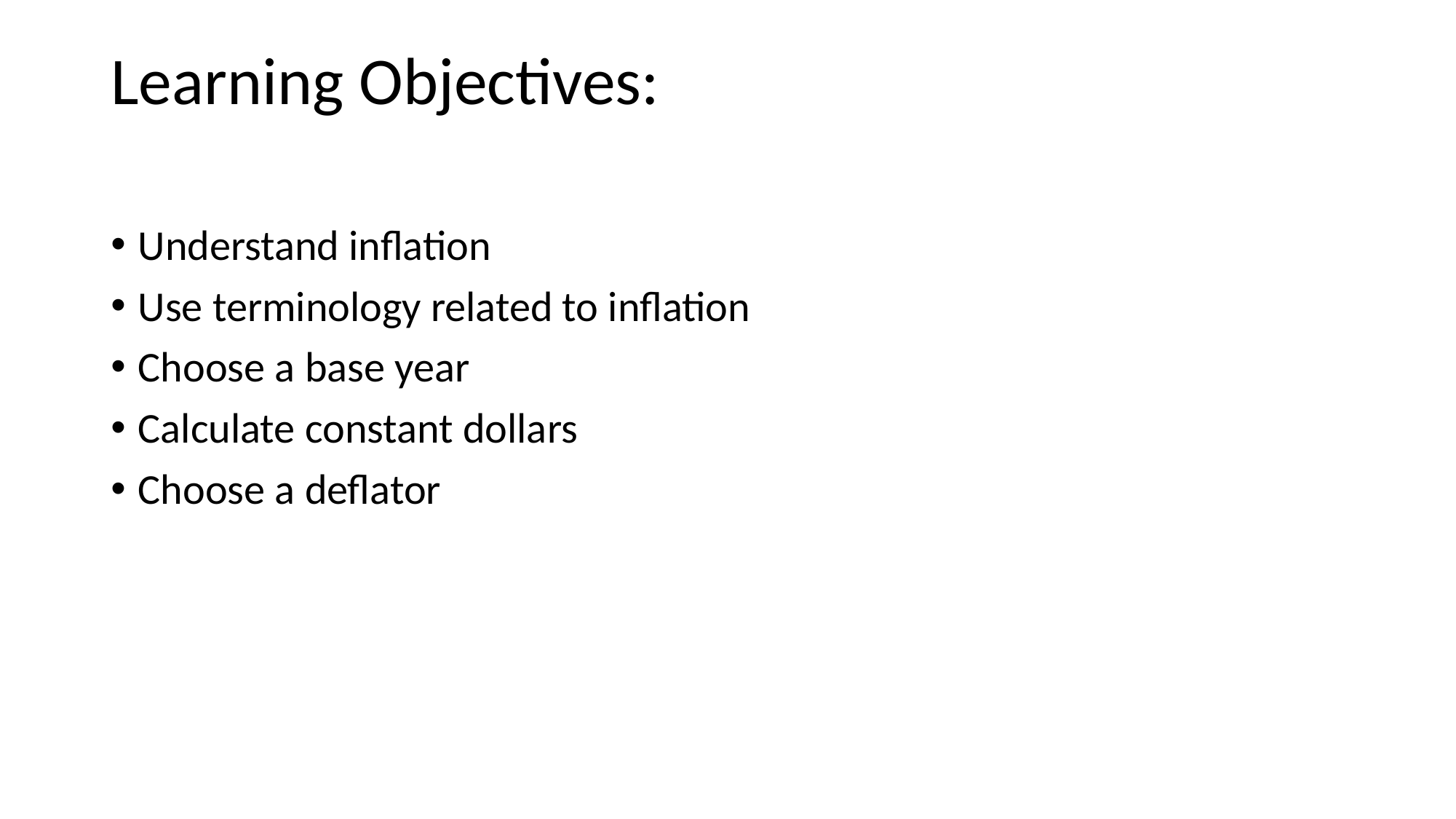

# Learning Objectives:
Understand inflation
Use terminology related to inflation
Choose a base year
Calculate constant dollars
Choose a deflator